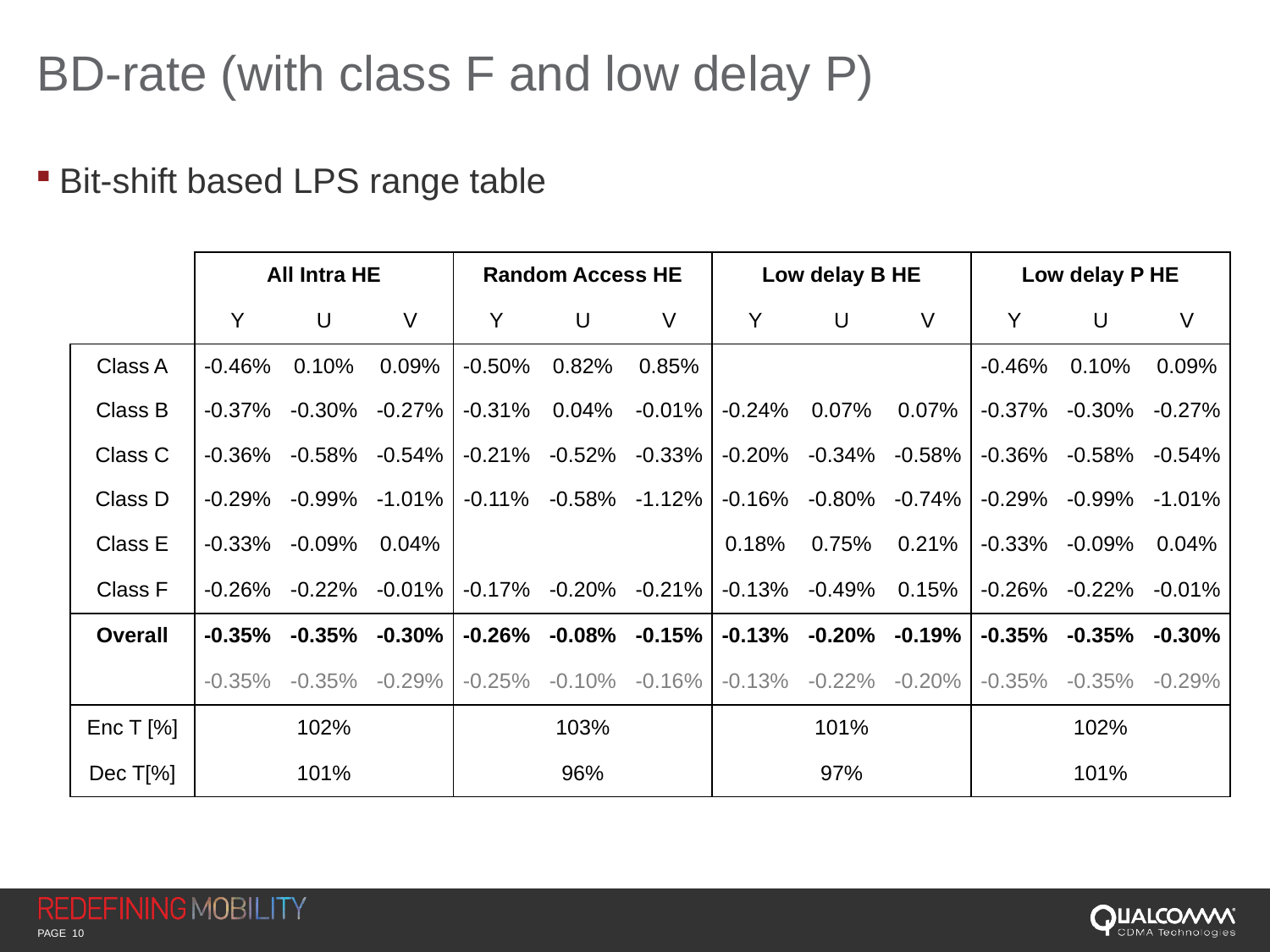

# BD-rate (with class F and low delay P)

Bit-shift based LPS range table

|  | All Intra HE |  |  | Random Access HE |  |  | Low delay B HE |  |  | Low delay P HE |  |  |
| --- | --- | --- | --- | --- | --- | --- | --- | --- | --- | --- | --- | --- |
|  | Y | U | V | Y | U | V | Y | U | V | Y | U | V |
| Class A | -0.46% | 0.10% | 0.09% | -0.50% | 0.82% | 0.85% |  |  |  | -0.46% | 0.10% | 0.09% |
| Class B | -0.37% | -0.30% | -0.27% | -0.31% | 0.04% | -0.01% | -0.24% | 0.07% | 0.07% | -0.37% | -0.30% | -0.27% |
| Class C | -0.36% | -0.58% | -0.54% | -0.21% | -0.52% | -0.33% | -0.20% | -0.34% | -0.58% | -0.36% | -0.58% | -0.54% |
| Class D | -0.29% | -0.99% | -1.01% | -0.11% | -0.58% | -1.12% | -0.16% | -0.80% | -0.74% | -0.29% | -0.99% | -1.01% |
| Class E | -0.33% | -0.09% | 0.04% |  |  |  | 0.18% | 0.75% | 0.21% | -0.33% | -0.09% | 0.04% |
| Class F | -0.26% | -0.22% | -0.01% | -0.17% | -0.20% | -0.21% | -0.13% | -0.49% | 0.15% | -0.26% | -0.22% | -0.01% |
| Overall | -0.35% | -0.35% | -0.30% | -0.26% | -0.08% | -0.15% | -0.13% | -0.20% | -0.19% | -0.35% | -0.35% | -0.30% |
|  | -0.35% | -0.35% | -0.29% | -0.25% | -0.10% | -0.16% | -0.13% | -0.22% | -0.20% | -0.35% | -0.35% | -0.29% |
| Enc T [%] | 102% |  |  | 103% |  |  | 101% |  |  | 102% |  |  |
| Dec T[%] | 101% |  |  | 96% |  |  | 97% |  |  | 101% |  |  |